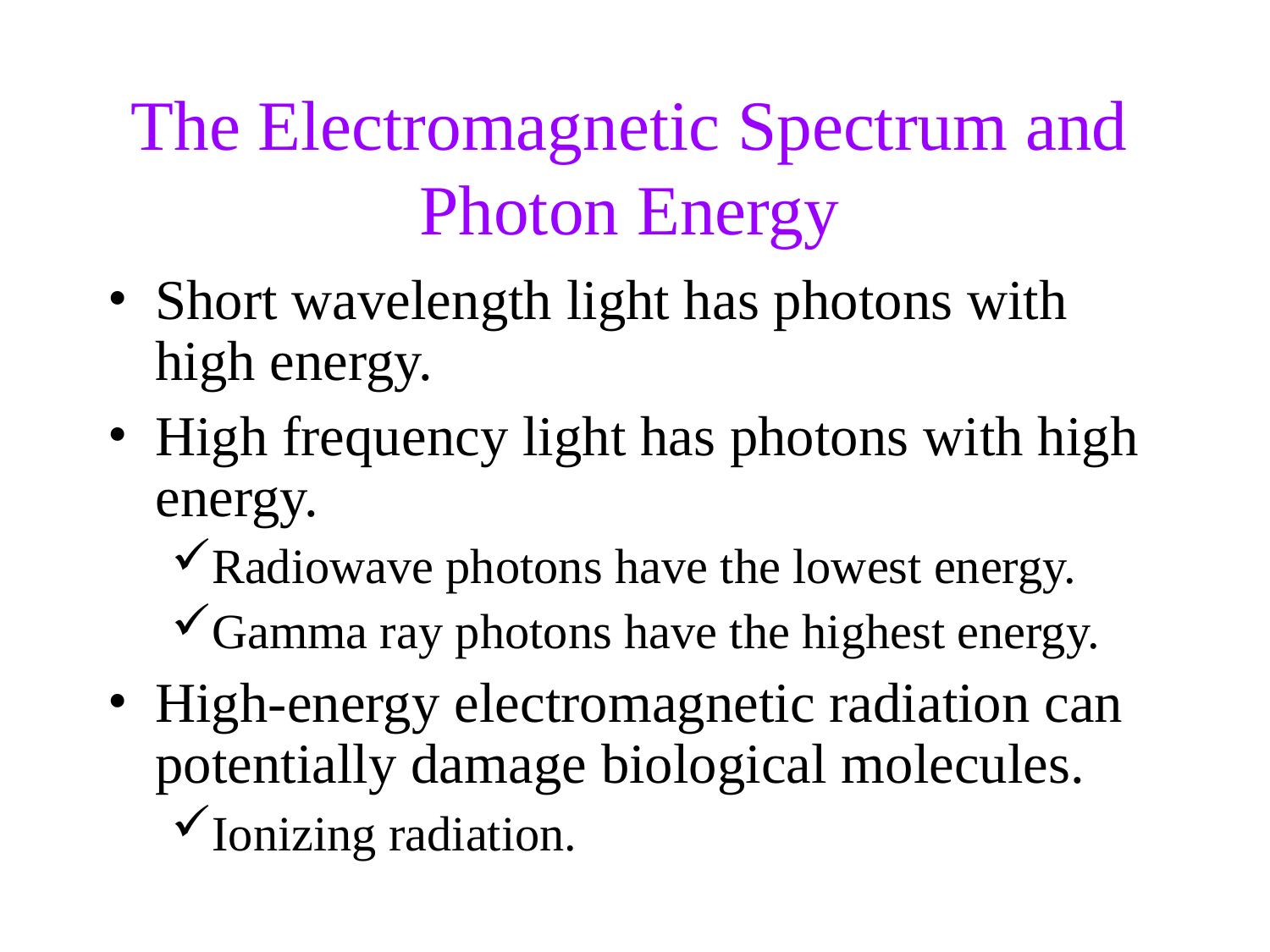

The Electromagnetic Spectrum and Photon Energy
Short wavelength light has photons with high energy.
High frequency light has photons with high energy.
Radiowave photons have the lowest energy.
Gamma ray photons have the highest energy.
High-energy electromagnetic radiation can potentially damage biological molecules.
Ionizing radiation.